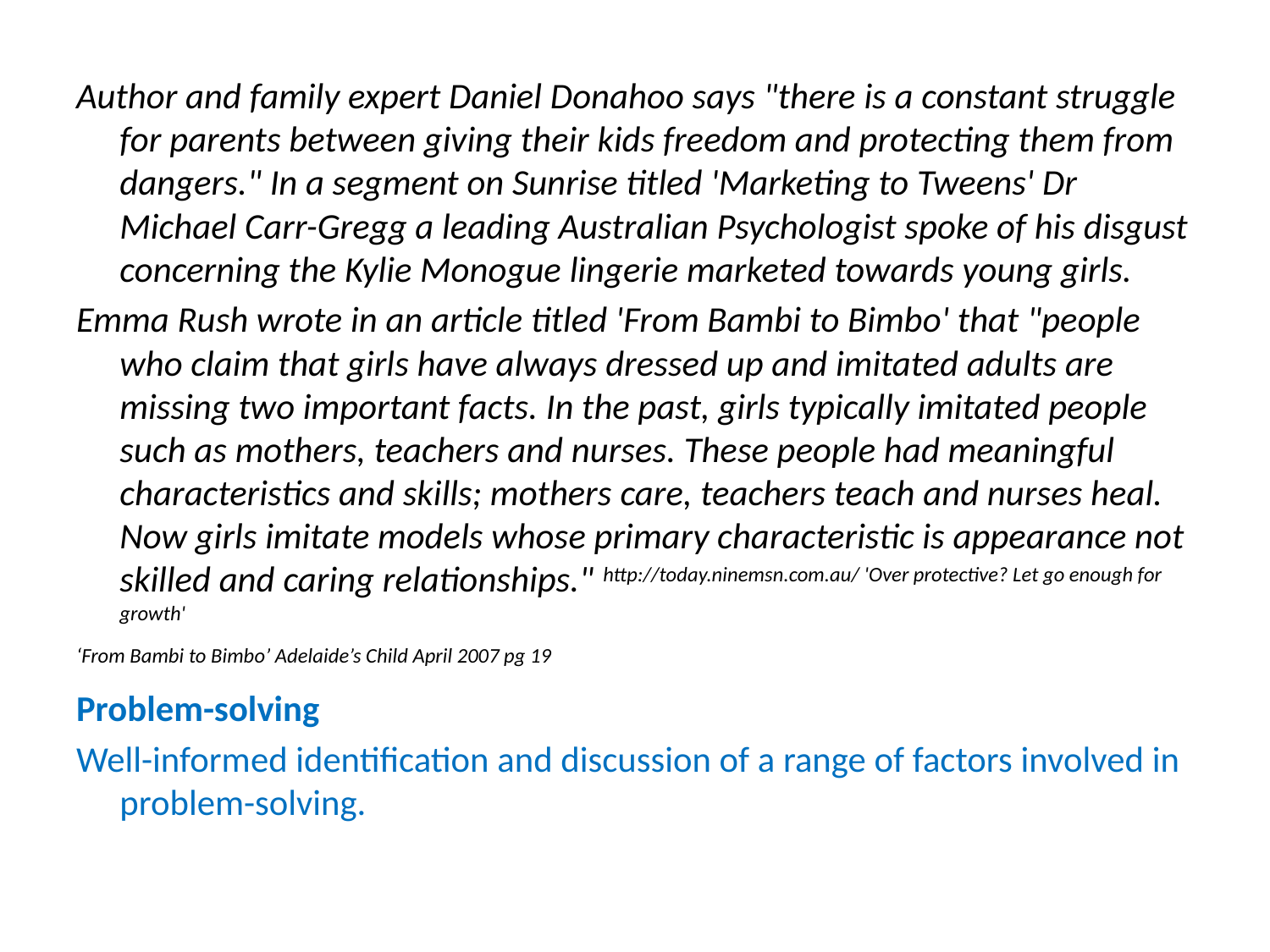

Author and family expert Daniel Donahoo says "there is a constant struggle for parents between giving their kids freedom and protecting them from dangers." In a segment on Sunrise titled 'Marketing to Tweens' Dr Michael Carr-Gregg a leading Australian Psychologist spoke of his disgust concerning the Kylie Monogue lingerie marketed towards young girls.
Emma Rush wrote in an article titled 'From Bambi to Bimbo' that "people who claim that girls have always dressed up and imitated adults are missing two important facts. In the past, girls typically imitated people such as mothers, teachers and nurses. These people had meaningful characteristics and skills; mothers care, teachers teach and nurses heal. Now girls imitate models whose primary characteristic is appearance not skilled and caring relationships." http://today.ninemsn.com.au/ 'Over protective? Let go enough for growth'
‘From Bambi to Bimbo’ Adelaide’s Child April 2007 pg 19
Problem-solving
Well-informed identification and discussion of a range of factors involved in problem-solving.